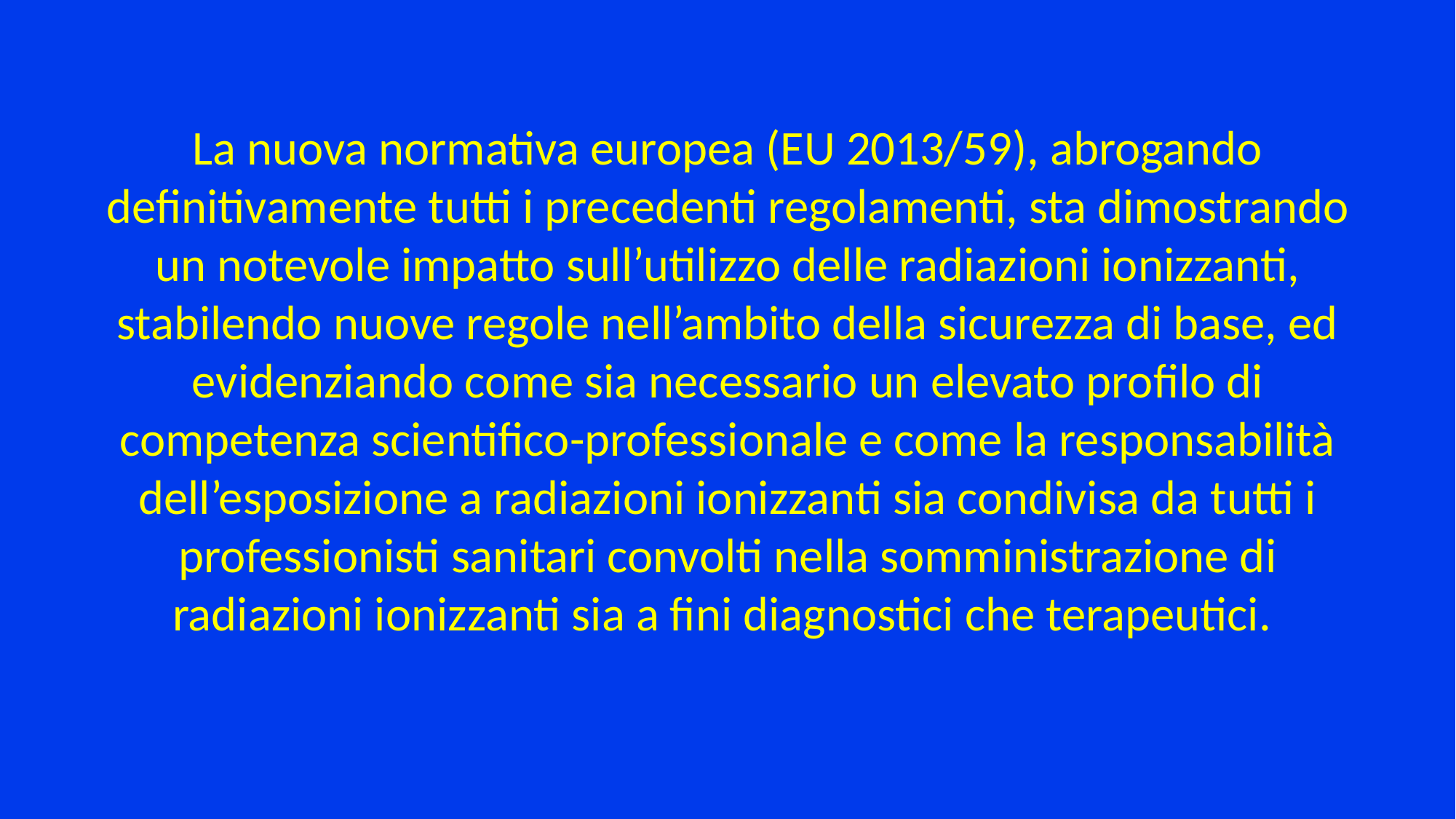

# La nuova normativa europea (EU 2013/59), abrogando definitivamente tutti i precedenti regolamenti, sta dimostrando un notevole impatto sull’utilizzo delle radiazioni ionizzanti, stabilendo nuove regole nell’ambito della sicurezza di base, ed evidenziando come sia necessario un elevato profilo di competenza scientifico-professionale e come la responsabilità dell’esposizione a radiazioni ionizzanti sia condivisa da tutti i professionisti sanitari convolti nella somministrazione di radiazioni ionizzanti sia a fini diagnostici che terapeutici.